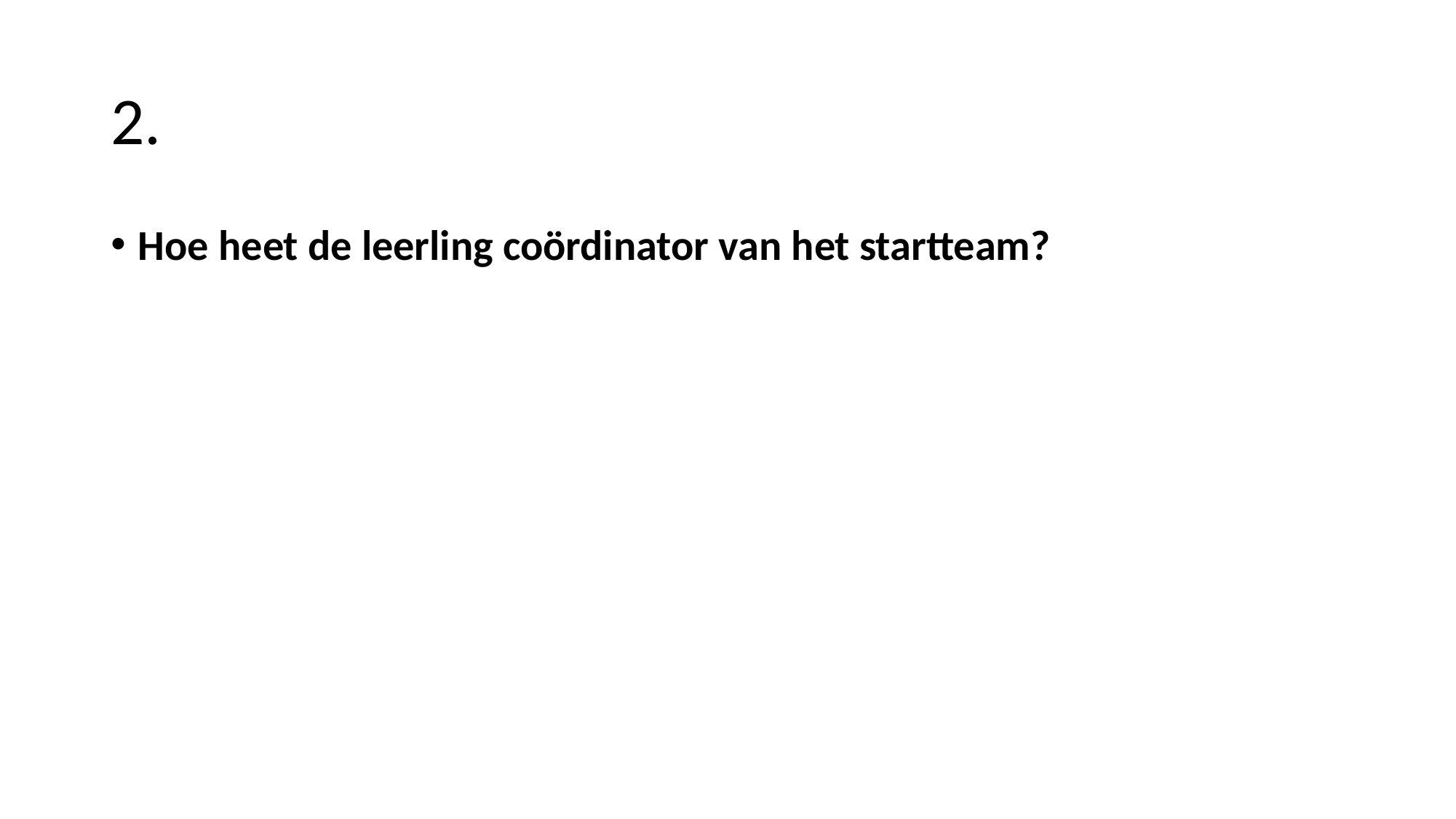

# 2.
Hoe heet de leerling coördinator van het startteam?